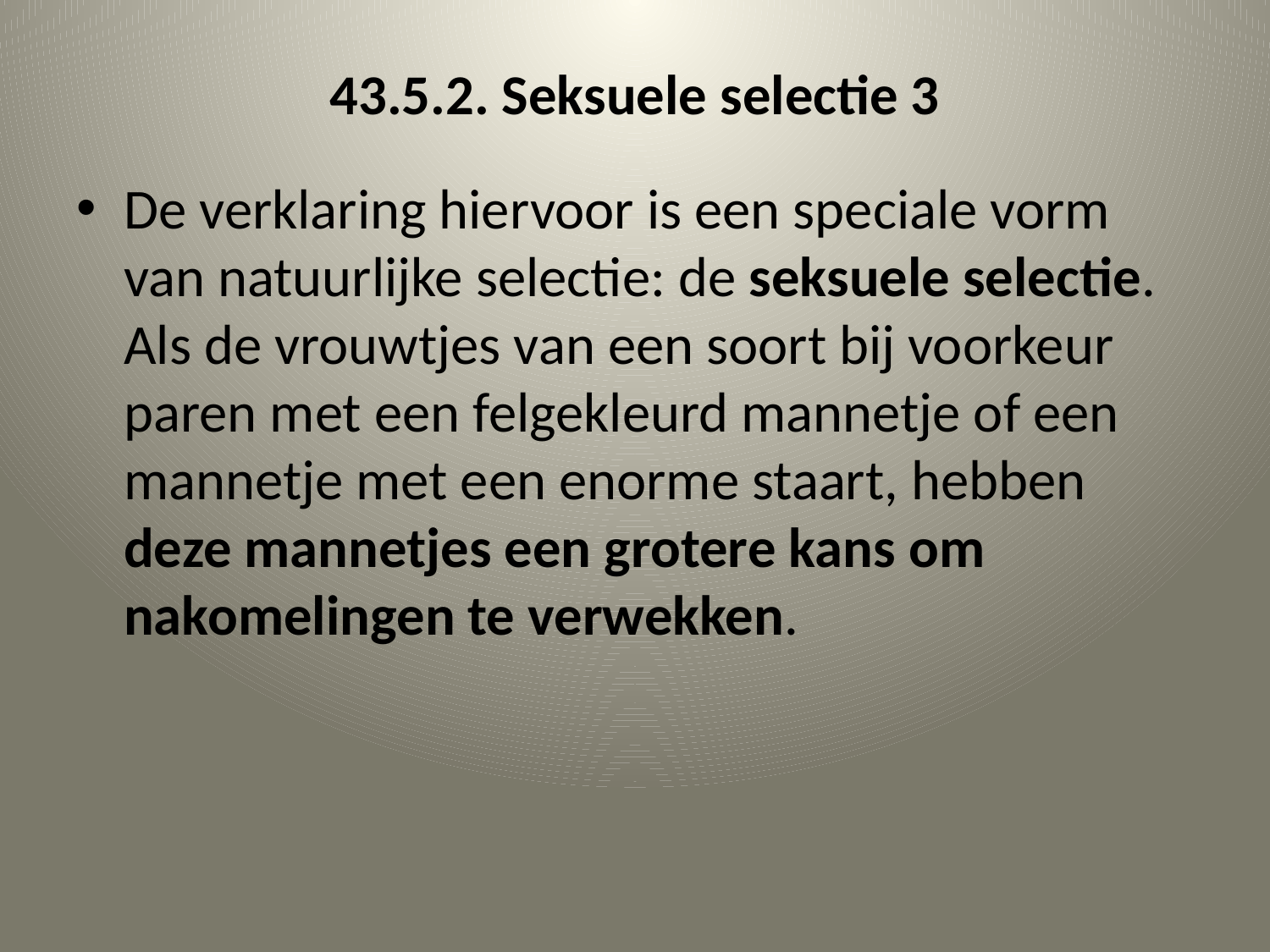

# 43.5.2. Seksuele selectie 3
De verklaring hiervoor is een speciale vorm van natuurlijke selectie: de seksuele selectie. Als de vrouwtjes van een soort bij voorkeur paren met een felgekleurd mannetje of een mannetje met een enorme staart, hebben deze mannetjes een grotere kans om nakomelingen te verwekken.